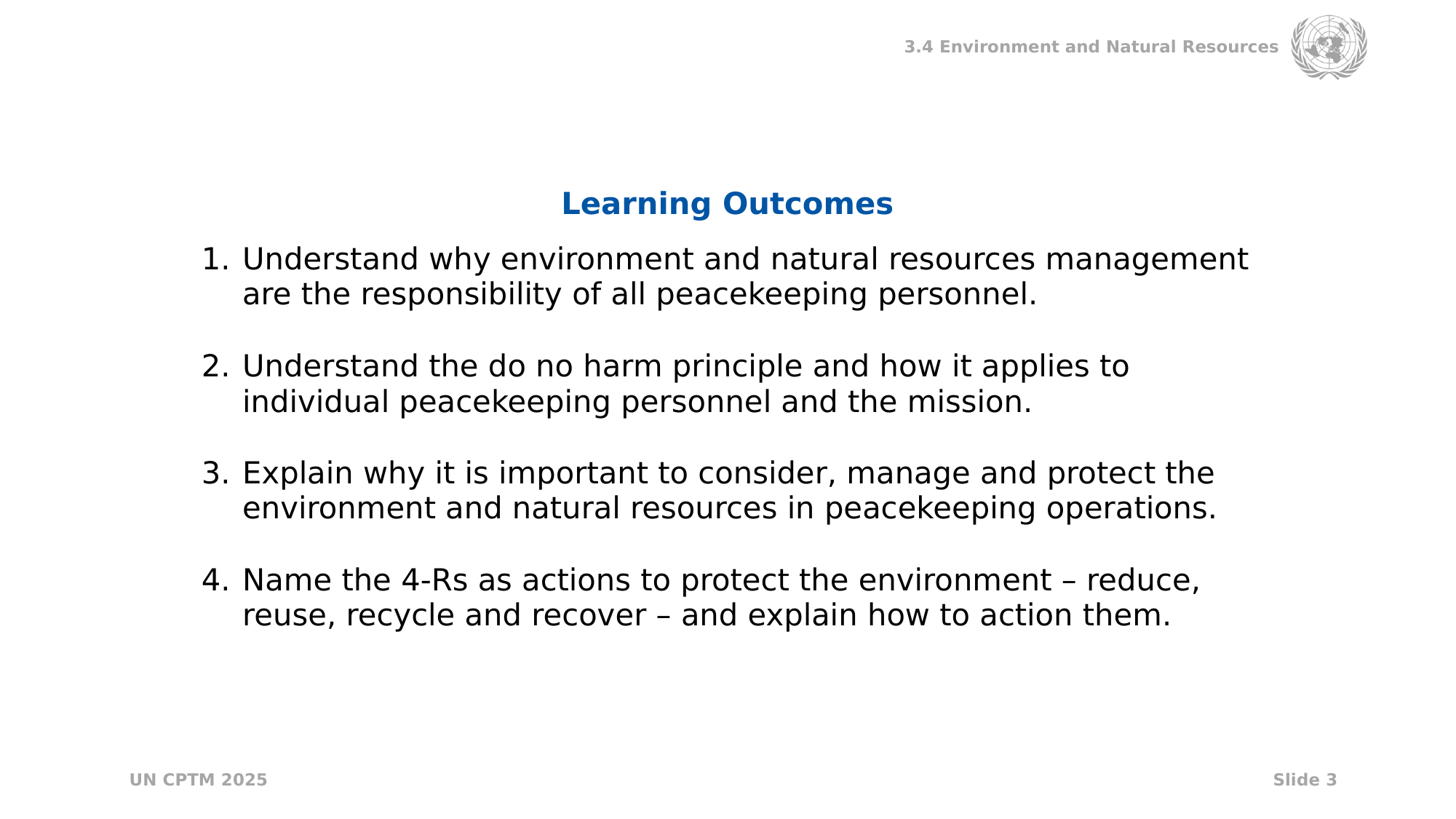

| Learning Outcomes |
| --- |
| Understand why environment and natural resources management are the responsibility of all peacekeeping personnel. Understand the do no harm principle and how it applies to individual peacekeeping personnel and the mission.  Explain why it is important to consider, manage and protect the environment and natural resources in peacekeeping operations. Name the 4-Rs as actions to protect the environment – reduce, reuse, recycle and recover – and explain how to action them. |